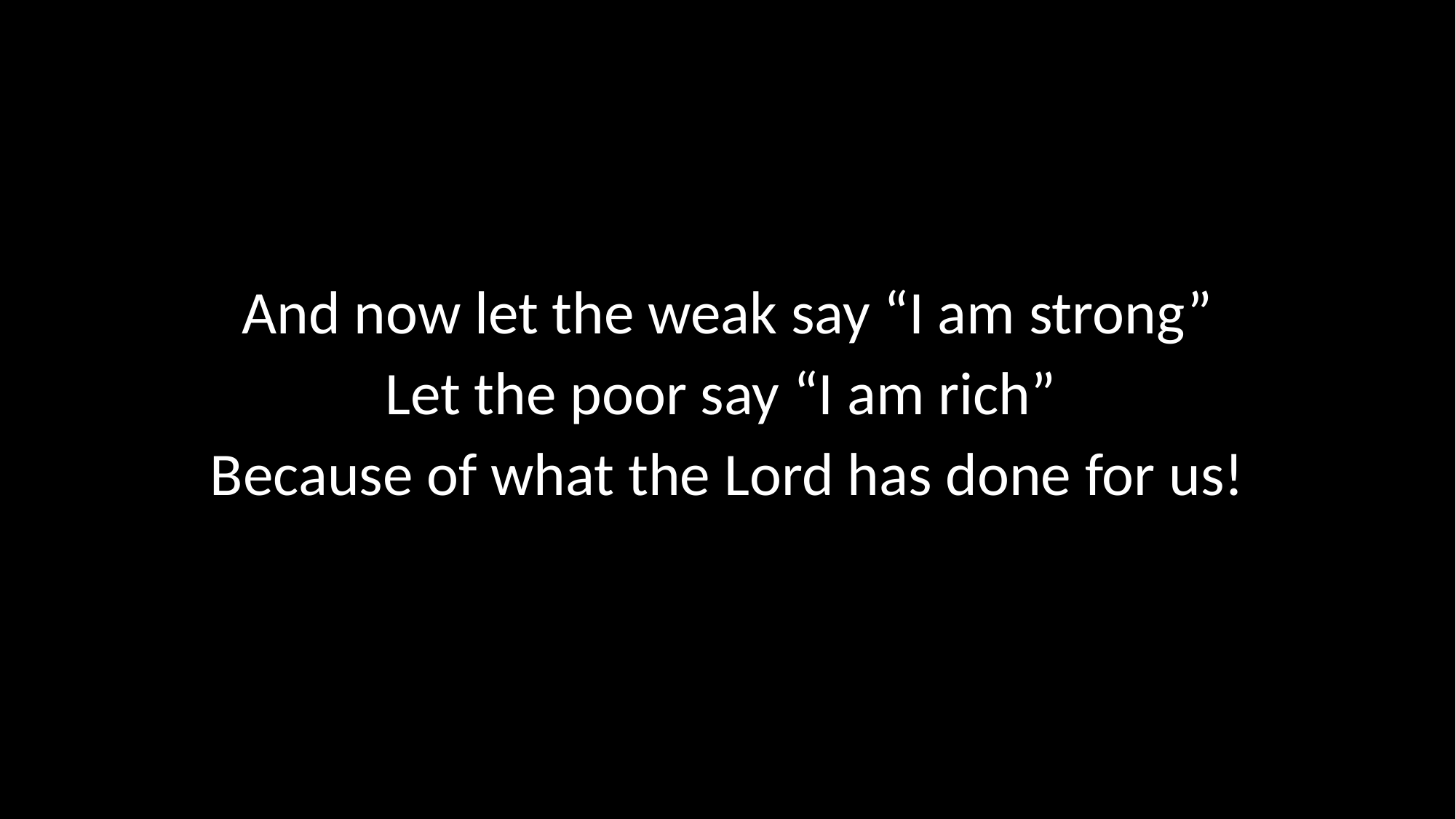

And now let the weak say “I am strong”
Let the poor say “I am rich”
Because of what the Lord has done for us!